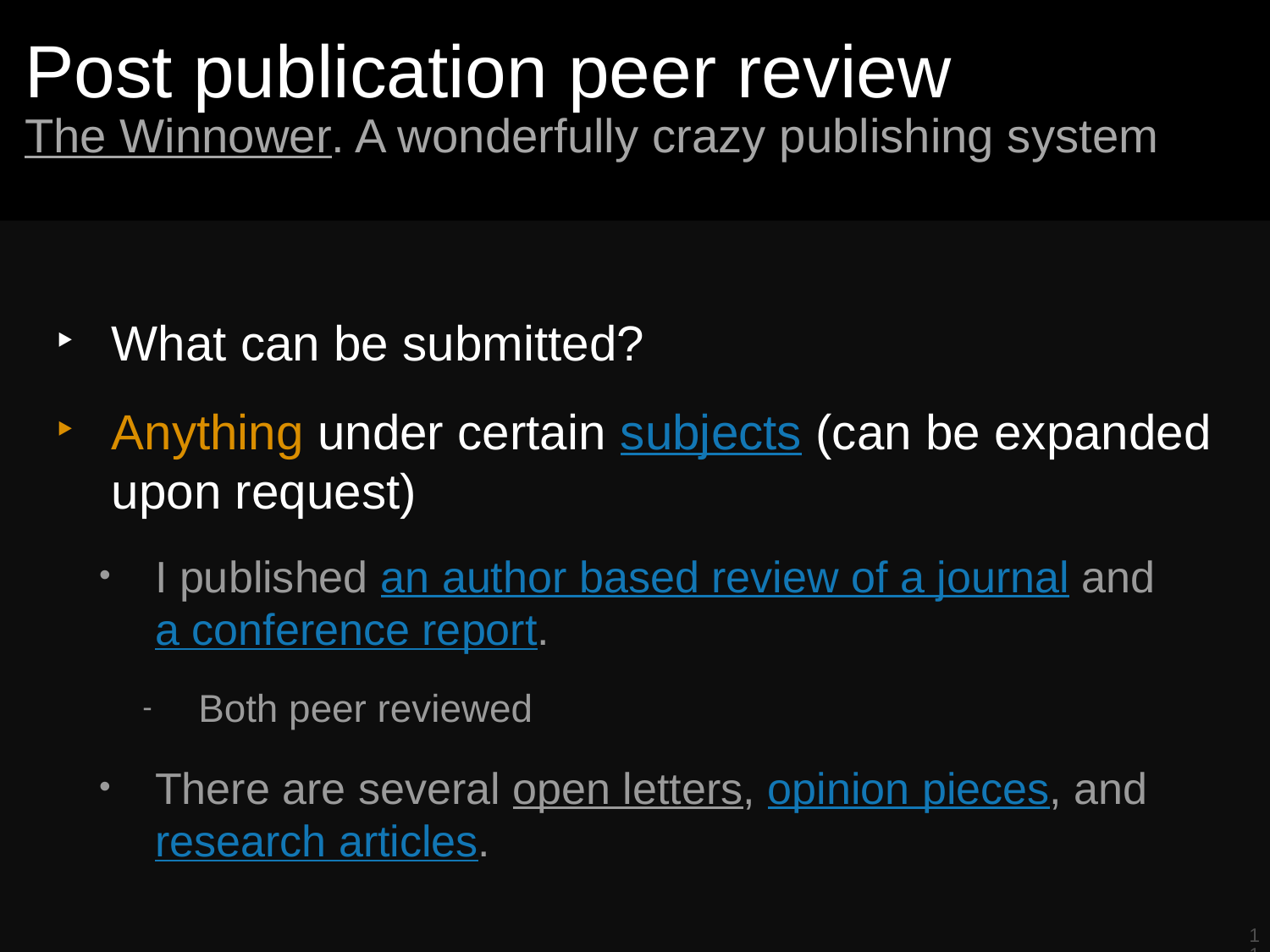

# Post publication peer review
The Winnower. A wonderfully crazy publishing system

What can be submitted?
Anything under certain subjects (can be expanded upon request)
I published an author based review of a journal and a conference report.
Both peer reviewed
There are several open letters, opinion pieces, and research articles.
110